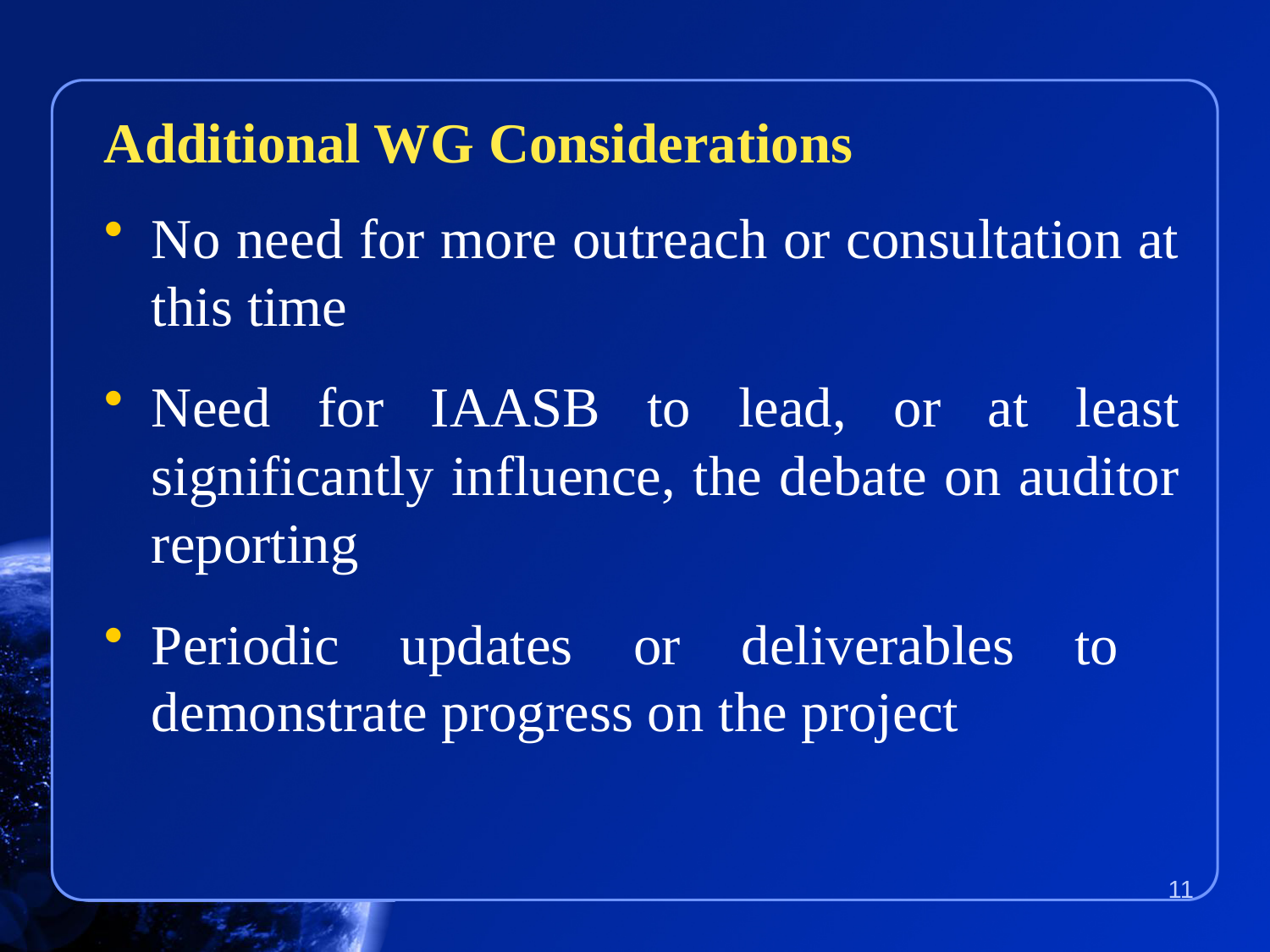

#
Additional WG Considerations
No need for more outreach or consultation at this time
Need for IAASB to lead, or at least significantly influence, the debate on auditor reporting
Periodic updates or deliverables to  demonstrate progress on the project
11